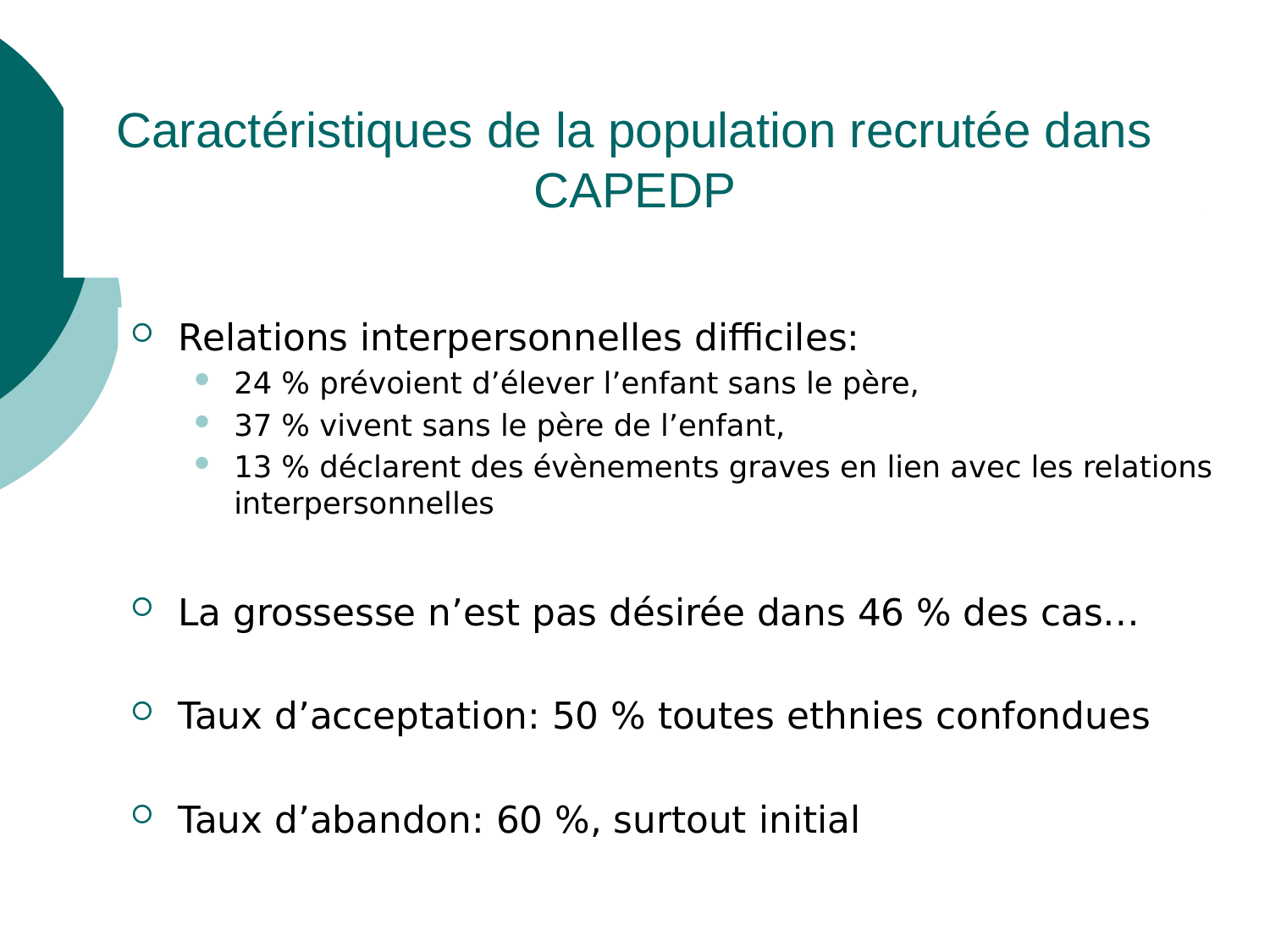

Caractéristiques de la population recrutée dans CAPEDP
Relations interpersonnelles difficiles:
24 % prévoient d’élever l’enfant sans le père,
37 % vivent sans le père de l’enfant,
13 % déclarent des évènements graves en lien avec les relations interpersonnelles

La grossesse n’est pas désirée dans 46 % des cas…

Taux d’acceptation: 50 % toutes ethnies confondues

Taux d’abandon: 60 %, surtout initial